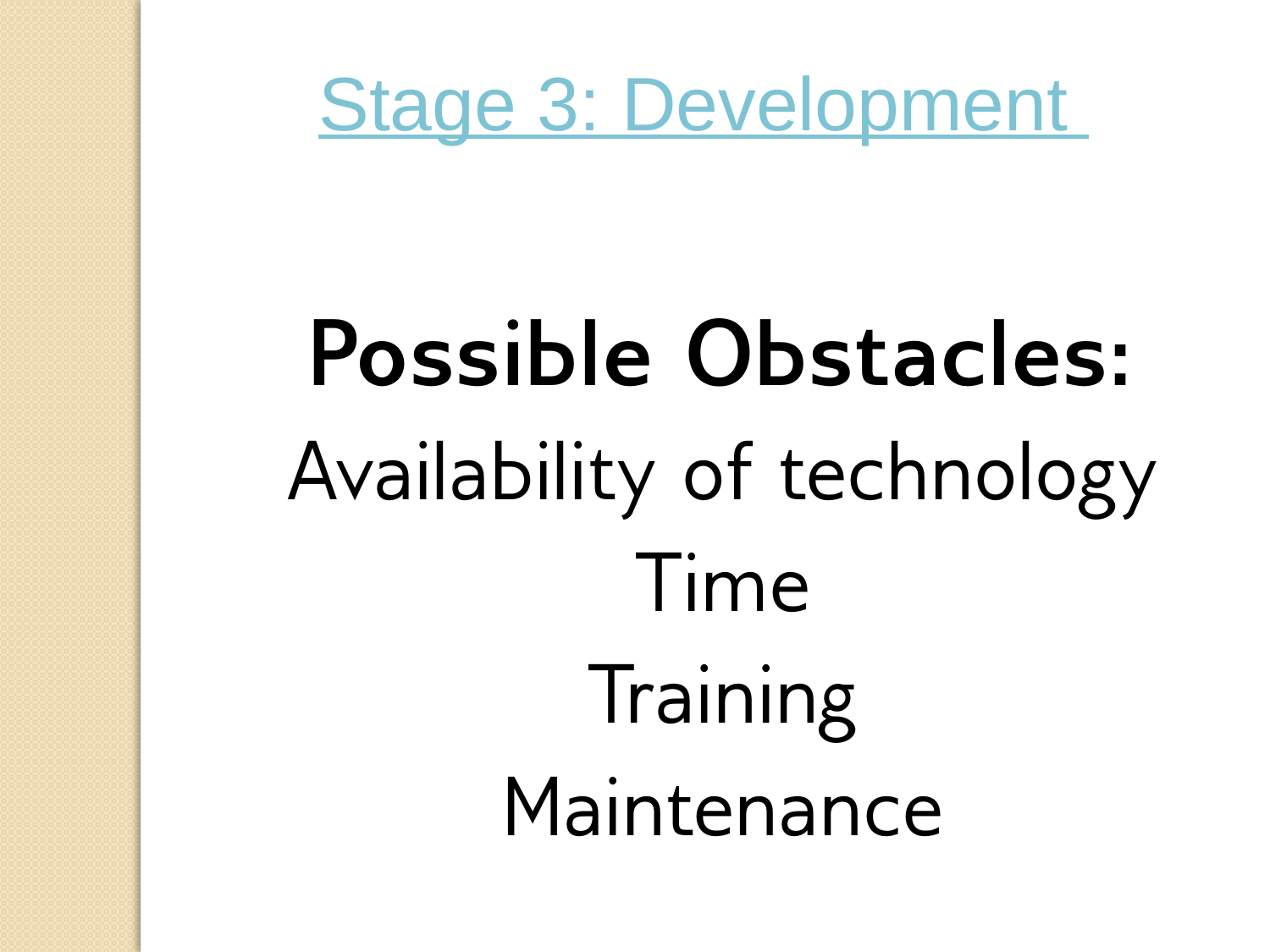

Stage 3: Development

Possible Obstacles:
Availability of technology
Time
Training
Maintenance